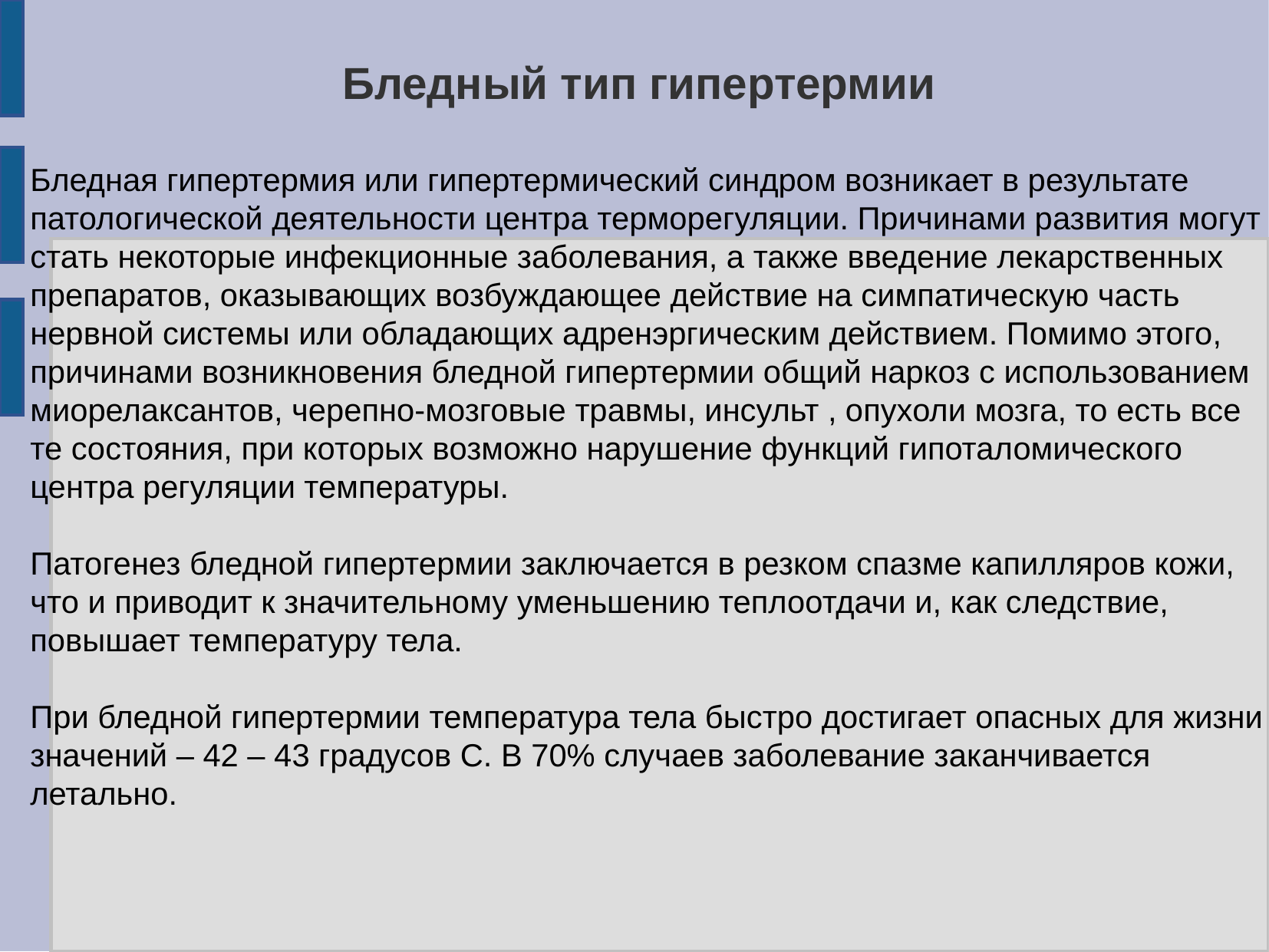

# Бледный тип гипертермии
Бледная гипертермия или гипертермический синдром возникает в результате патологической деятельности центра терморегуляции. Причинами развития могут стать некоторые инфекционные заболевания, а также введение лекарственных препаратов, оказывающих возбуждающее действие на симпатическую часть нервной системы или обладающих адренэргическим действием. Помимо этого, причинами возникновения бледной гипертермии общий наркоз с использованием миорелаксантов, черепно-мозговые травмы, инсульт , опухоли мозга, то есть все те состояния, при которых возможно нарушение функций гипоталомического центра регуляции температуры.

Патогенез бледной гипертермии заключается в резком спазме капилляров кожи, что и приводит к значительному уменьшению теплоотдачи и, как следствие, повышает температуру тела.

При бледной гипертермии температура тела быстро достигает опасных для жизни значений – 42 – 43 градусов С. В 70% случаев заболевание заканчивается летально.